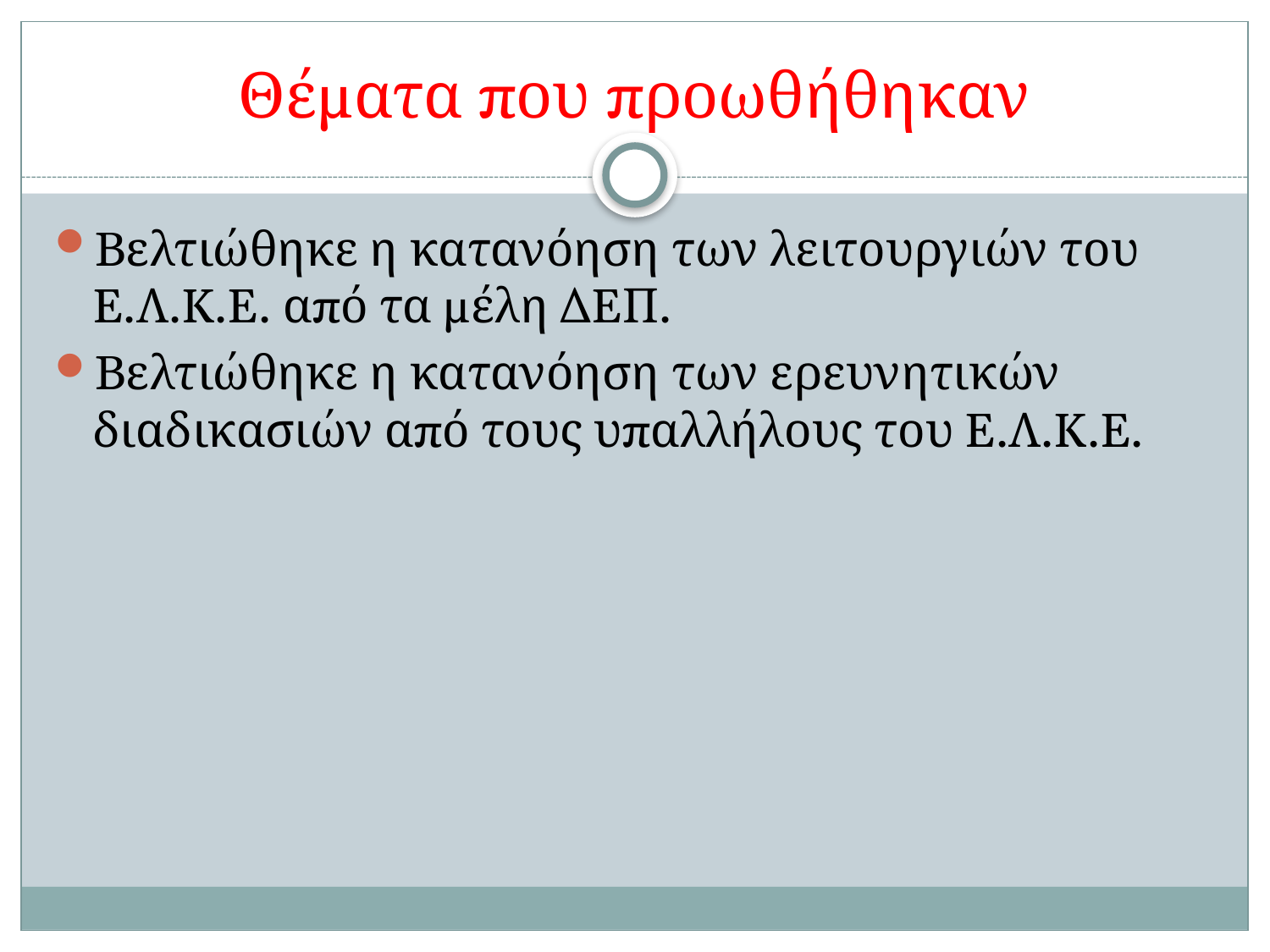

# Θέματα που προωθήθηκαν
Βελτιώθηκε η κατανόηση των λειτουργιών του Ε.Λ.Κ.Ε. από τα μέλη ΔΕΠ.
Βελτιώθηκε η κατανόηση των ερευνητικών διαδικασιών από τους υπαλλήλους του Ε.Λ.Κ.Ε.